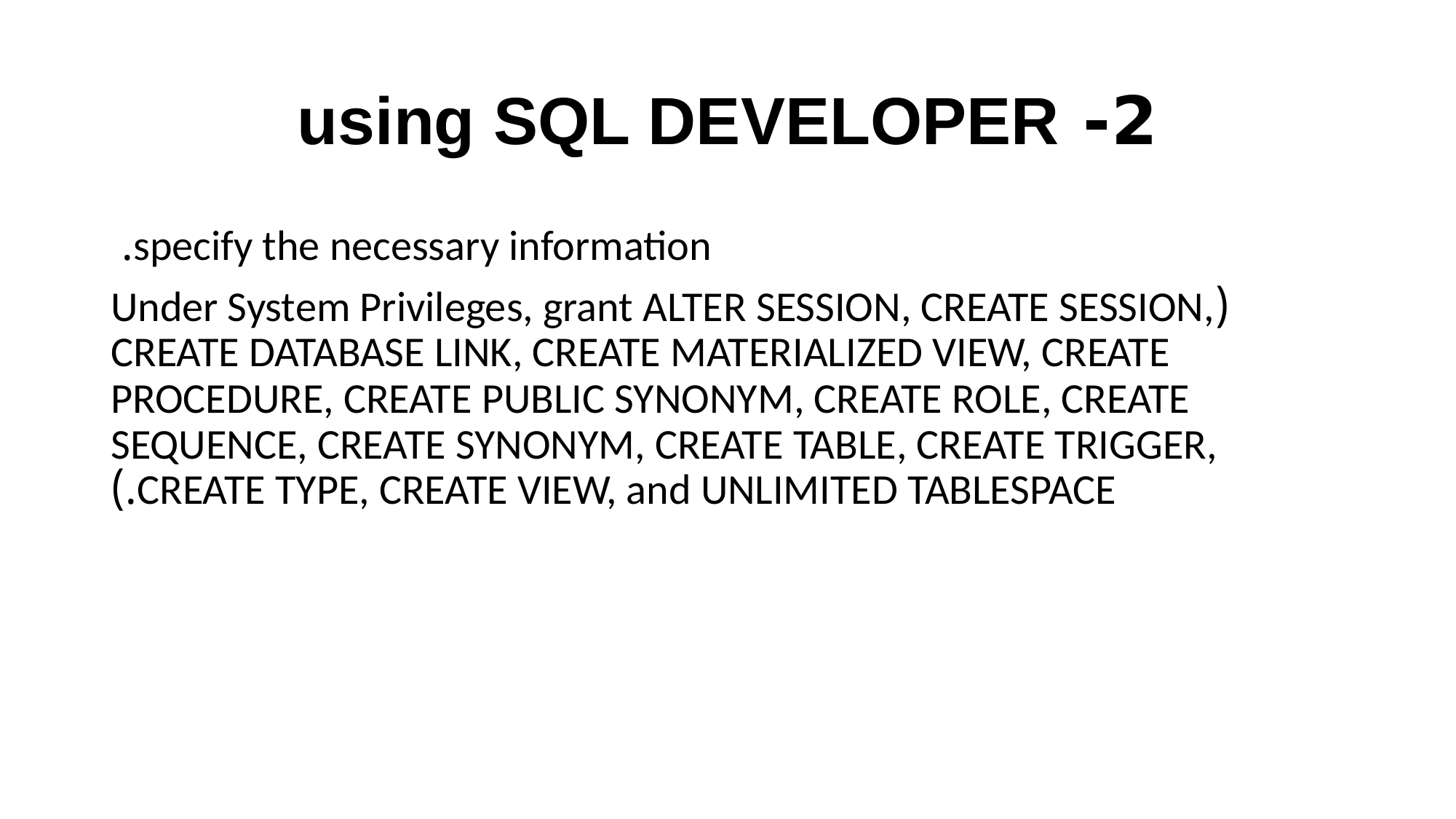

# 2- using SQL DEVELOPER
specify the necessary information.
(Under System Privileges, grant ALTER SESSION, CREATE SESSION, CREATE DATABASE LINK, CREATE MATERIALIZED VIEW, CREATE PROCEDURE, CREATE PUBLIC SYNONYM, CREATE ROLE, CREATE SEQUENCE, CREATE SYNONYM, CREATE TABLE, CREATE TRIGGER, CREATE TYPE, CREATE VIEW, and UNLIMITED TABLESPACE.)